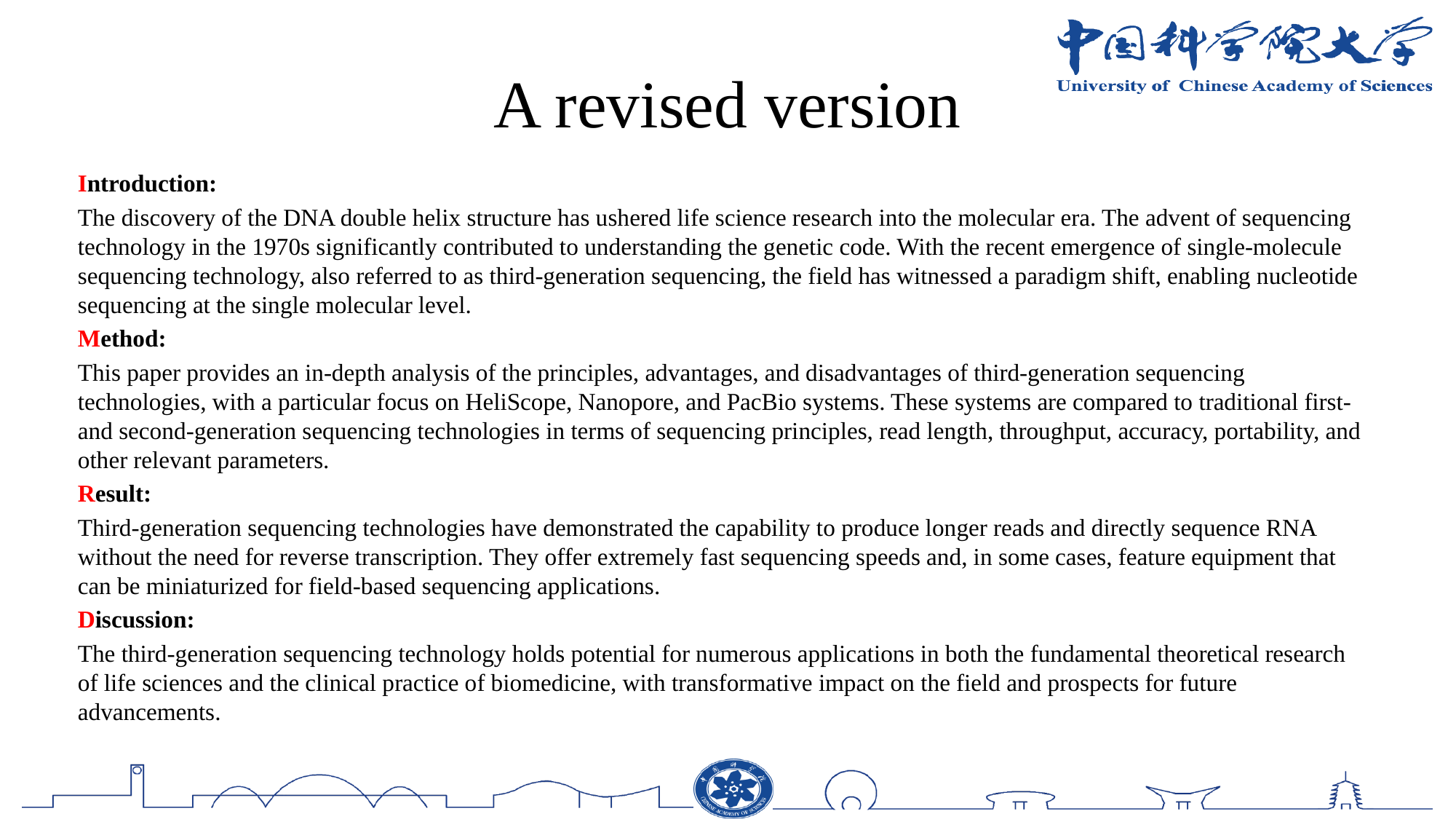

# A revised version
Introduction:
The discovery of the DNA double helix structure has ushered life science research into the molecular era. The advent of sequencing technology in the 1970s significantly contributed to understanding the genetic code. With the recent emergence of single-molecule sequencing technology, also referred to as third-generation sequencing, the field has witnessed a paradigm shift, enabling nucleotide sequencing at the single molecular level.
Method:
This paper provides an in-depth analysis of the principles, advantages, and disadvantages of third-generation sequencing technologies, with a particular focus on HeliScope, Nanopore, and PacBio systems. These systems are compared to traditional first- and second-generation sequencing technologies in terms of sequencing principles, read length, throughput, accuracy, portability, and other relevant parameters.
Result:
Third-generation sequencing technologies have demonstrated the capability to produce longer reads and directly sequence RNA without the need for reverse transcription. They offer extremely fast sequencing speeds and, in some cases, feature equipment that can be miniaturized for field-based sequencing applications.
Discussion:
The third-generation sequencing technology holds potential for numerous applications in both the fundamental theoretical research of life sciences and the clinical practice of biomedicine, with transformative impact on the field and prospects for future advancements.
17